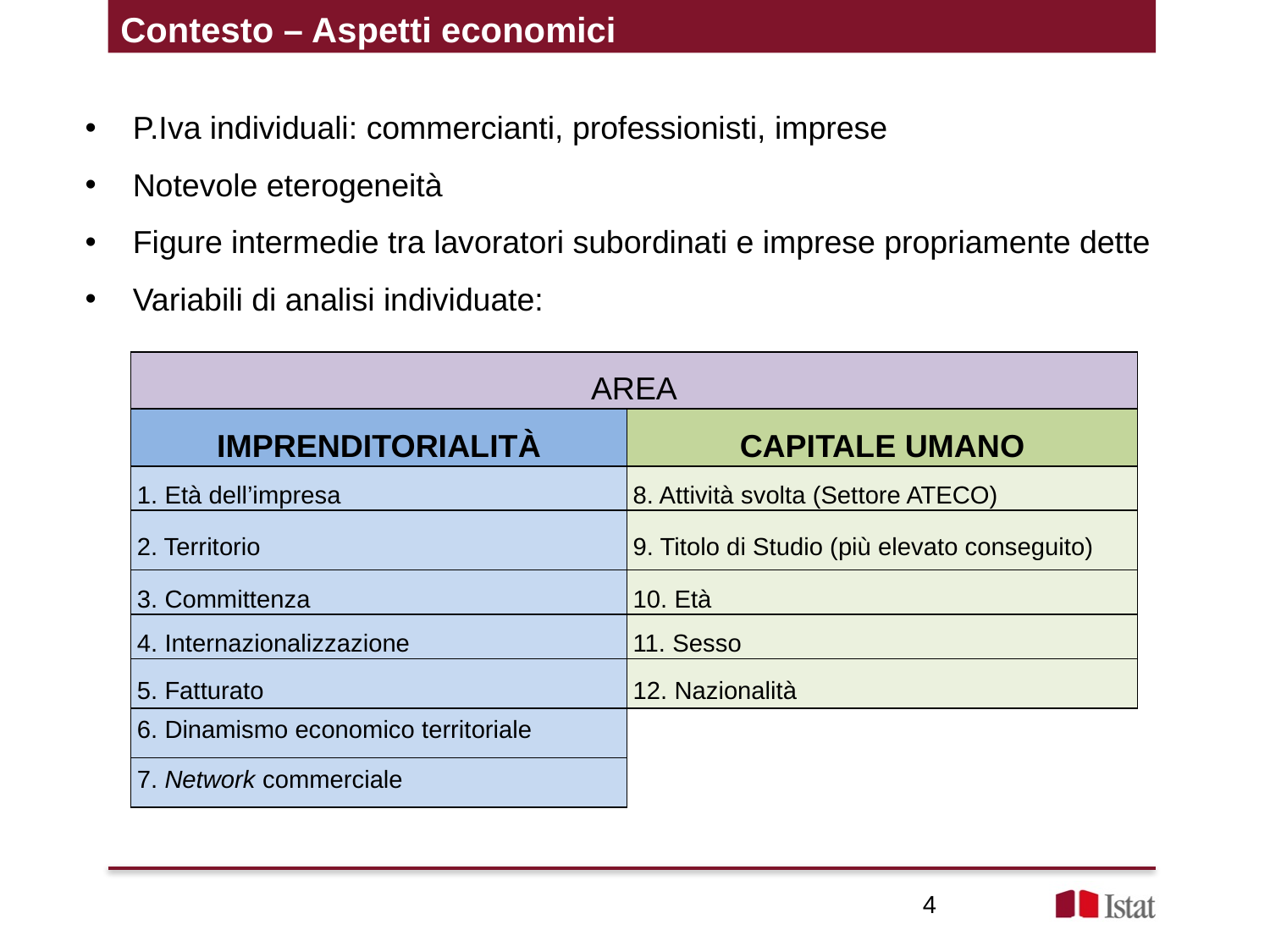

Contesto – Aspetti economici
P.Iva individuali: commercianti, professionisti, imprese
Notevole eterogeneità
Figure intermedie tra lavoratori subordinati e imprese propriamente dette
Variabili di analisi individuate:
| AREA |  |
| --- | --- |
| IMPRENDITORIALITÀ | CAPITALE UMANO |
| 1. Età dell’impresa | 8. Attività svolta (Settore ATECO) |
| 2. Territorio | 9. Titolo di Studio (più elevato conseguito) |
| 3. Committenza | 10. Età |
| 4. Internazionalizzazione | 11. Sesso |
| 5. Fatturato | 12. Nazionalità |
| 6. Dinamismo economico territoriale |  |
| 7. Network commerciale |  |
4